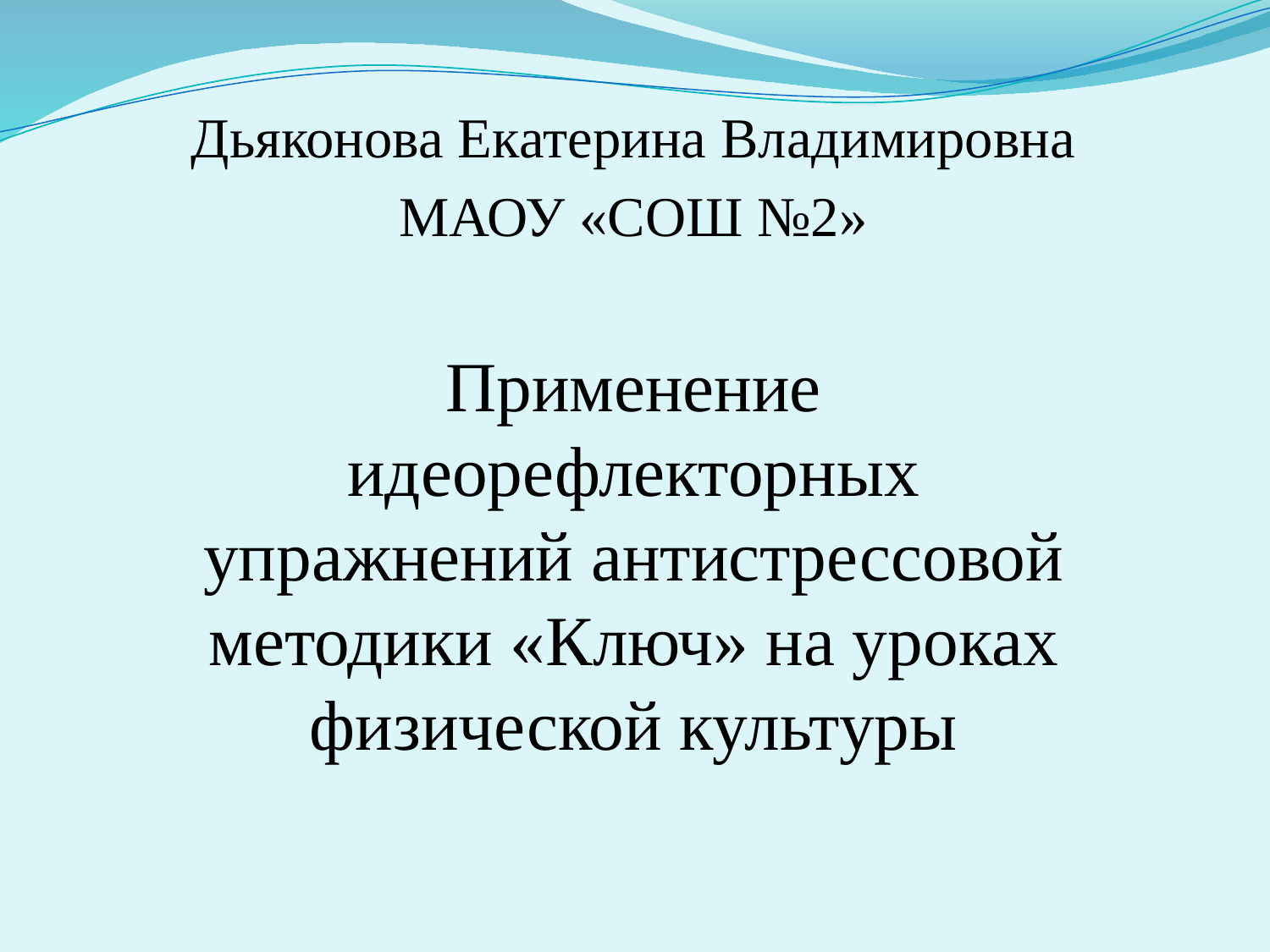

Дьяконова Екатерина Владимировна
МАОУ «СОШ №2»

Применение идеорефлекторных упражнений антистрессовой методики «Ключ» на уроках физической культуры